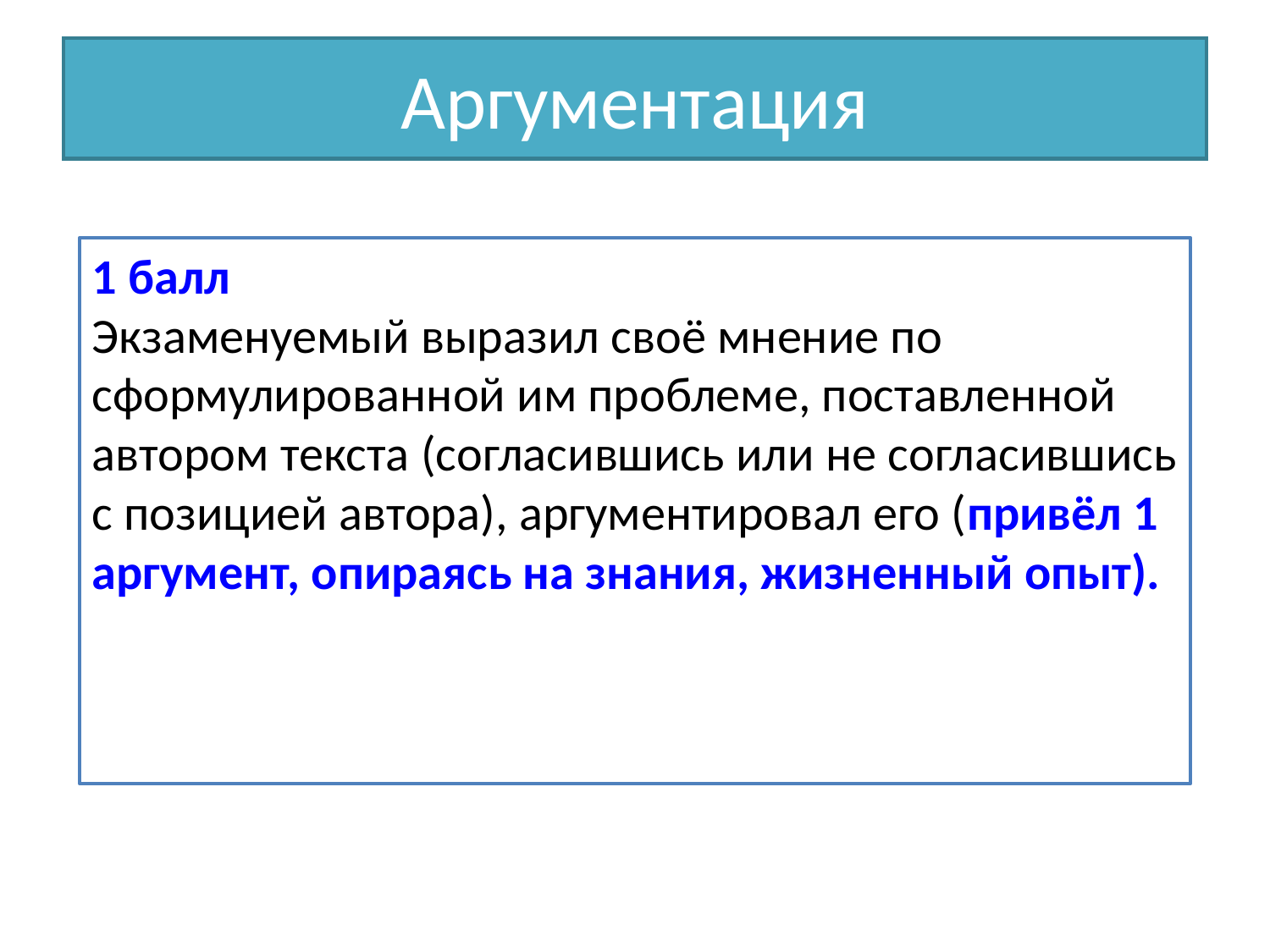

# Аргументация
1 балл
Экзаменуемый выразил своё мнение по сформулированной им проблеме, поставленной автором текста (согласившись или не согласившись с позицией автора), аргументировал его (привёл 1 аргумент, опираясь на знания, жизненный опыт).